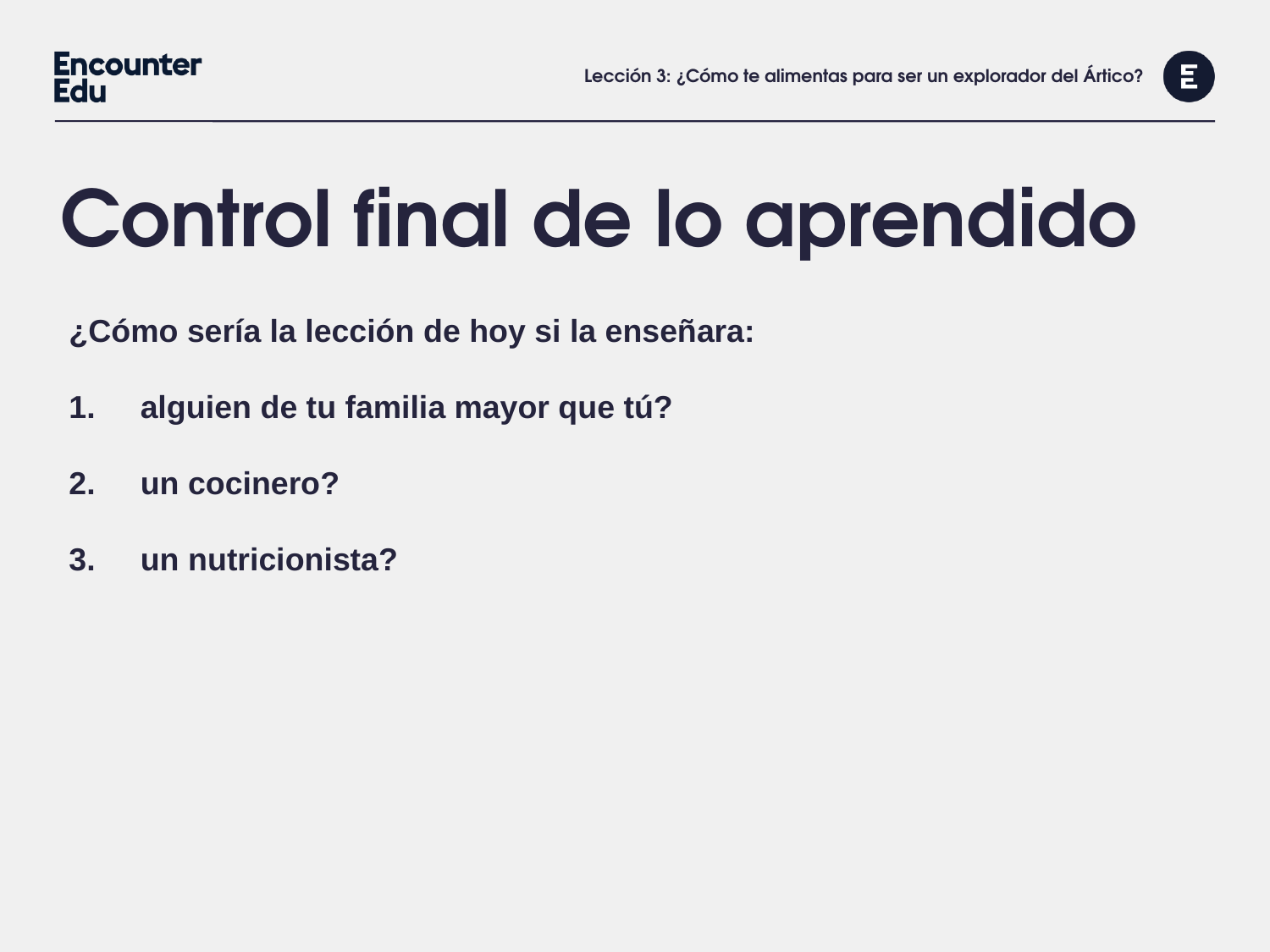

# Lección 3: ¿Cómo te alimentas para ser un explorador del Ártico?
Control final de lo aprendido
¿Cómo sería la lección de hoy si la enseñara:

alguien de tu familia mayor que tú?

un cocinero?

un nutricionista?